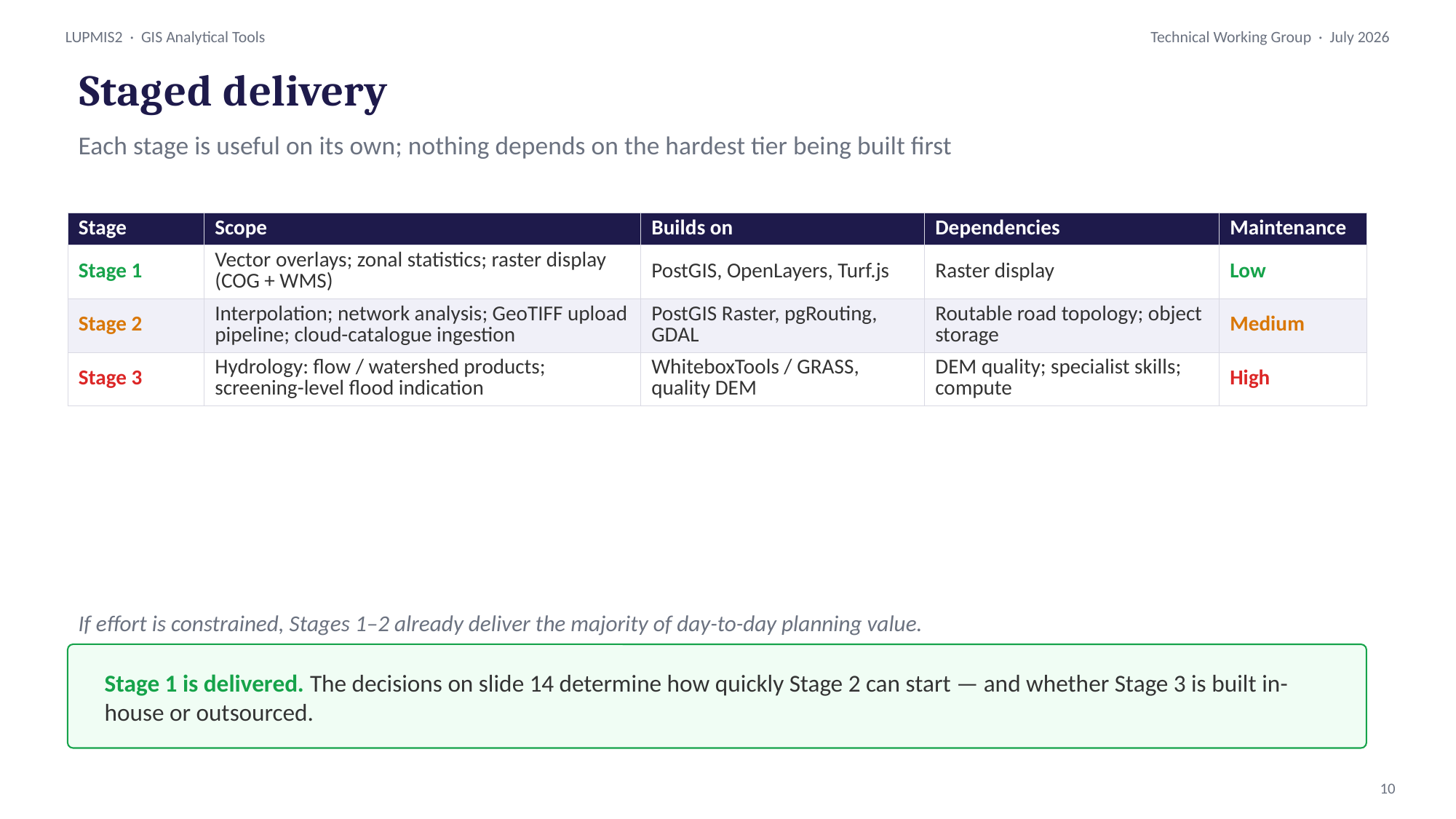

Staged delivery
Each stage is useful on its own; nothing depends on the hardest tier being built first
| Stage | Scope | Builds on | Dependencies | Maintenance |
| --- | --- | --- | --- | --- |
| Stage 1 | Vector overlays; zonal statistics; raster display (COG + WMS) | PostGIS, OpenLayers, Turf.js | Raster display | Low |
| Stage 2 | Interpolation; network analysis; GeoTIFF upload pipeline; cloud-catalogue ingestion | PostGIS Raster, pgRouting, GDAL | Routable road topology; object storage | Medium |
| Stage 3 | Hydrology: flow / watershed products; screening-level flood indication | WhiteboxTools / GRASS, quality DEM | DEM quality; specialist skills; compute | High |
If effort is constrained, Stages 1–2 already deliver the majority of day-to-day planning value.

Stage 1 is delivered. The decisions on slide 14 determine how quickly Stage 2 can start — and whether Stage 3 is built in-house or outsourced.
10